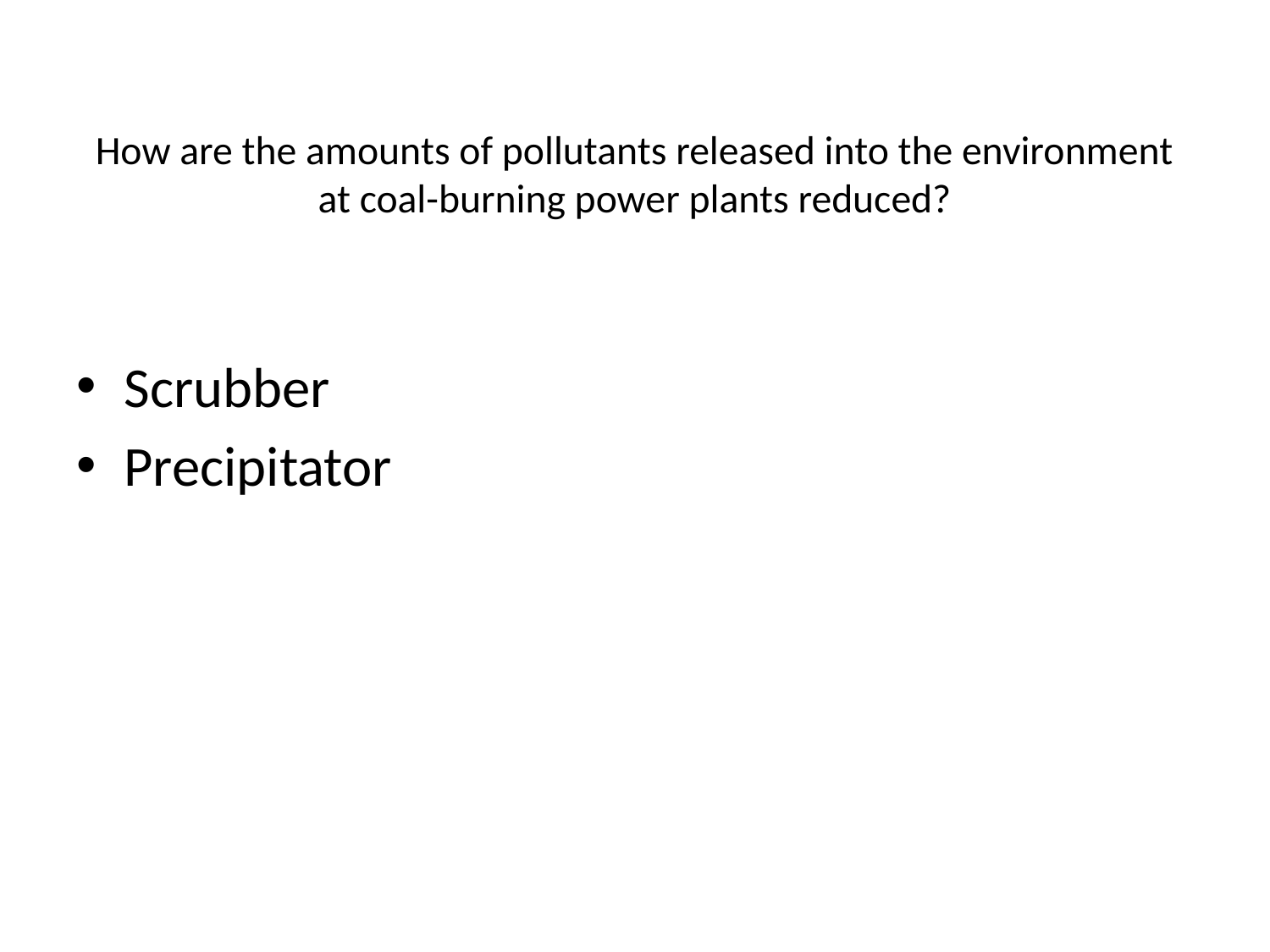

# How are the amounts of pollutants released into the environment at coal-burning power plants reduced?
Scrubber
Precipitator